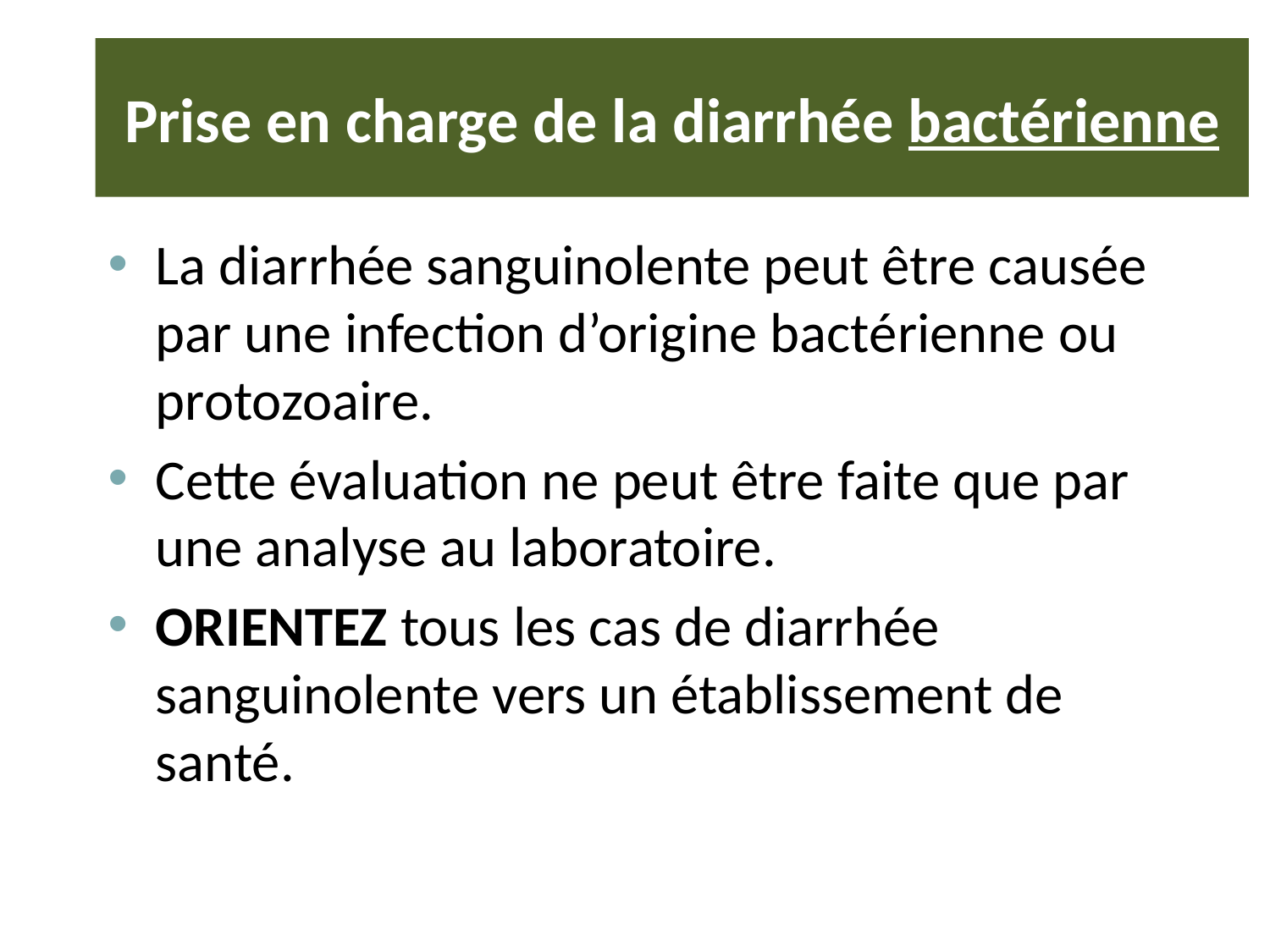

# Prise en charge de la diarrhée bactérienne
La diarrhée sanguinolente peut être causée par une infection d’origine bactérienne ou protozoaire.
Cette évaluation ne peut être faite que par une analyse au laboratoire.
ORIENTEZ tous les cas de diarrhée sanguinolente vers un établissement de santé.